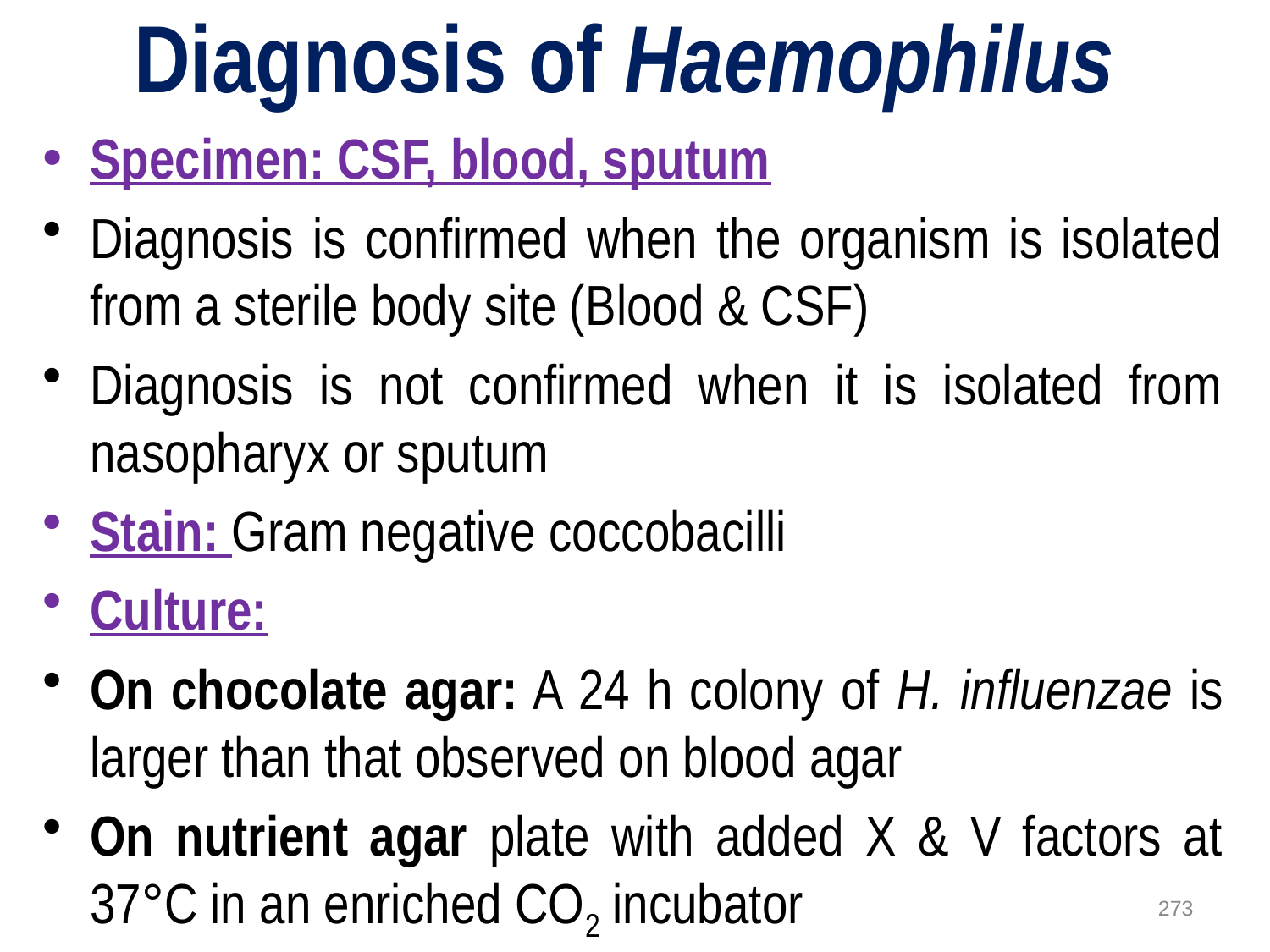

# Diagnosis of Haemophilus
Specimen: CSF, blood, sputum
Diagnosis is confirmed when the organism is isolated from a sterile body site (Blood & CSF)
Diagnosis is not confirmed when it is isolated from nasopharyx or sputum
Stain: Gram negative coccobacilli
Culture:
On chocolate agar: A 24 h colony of H. influenzae is larger than that observed on blood agar
On nutrient agar plate with added X & V factors at 37°C in an enriched CO2 incubator

273